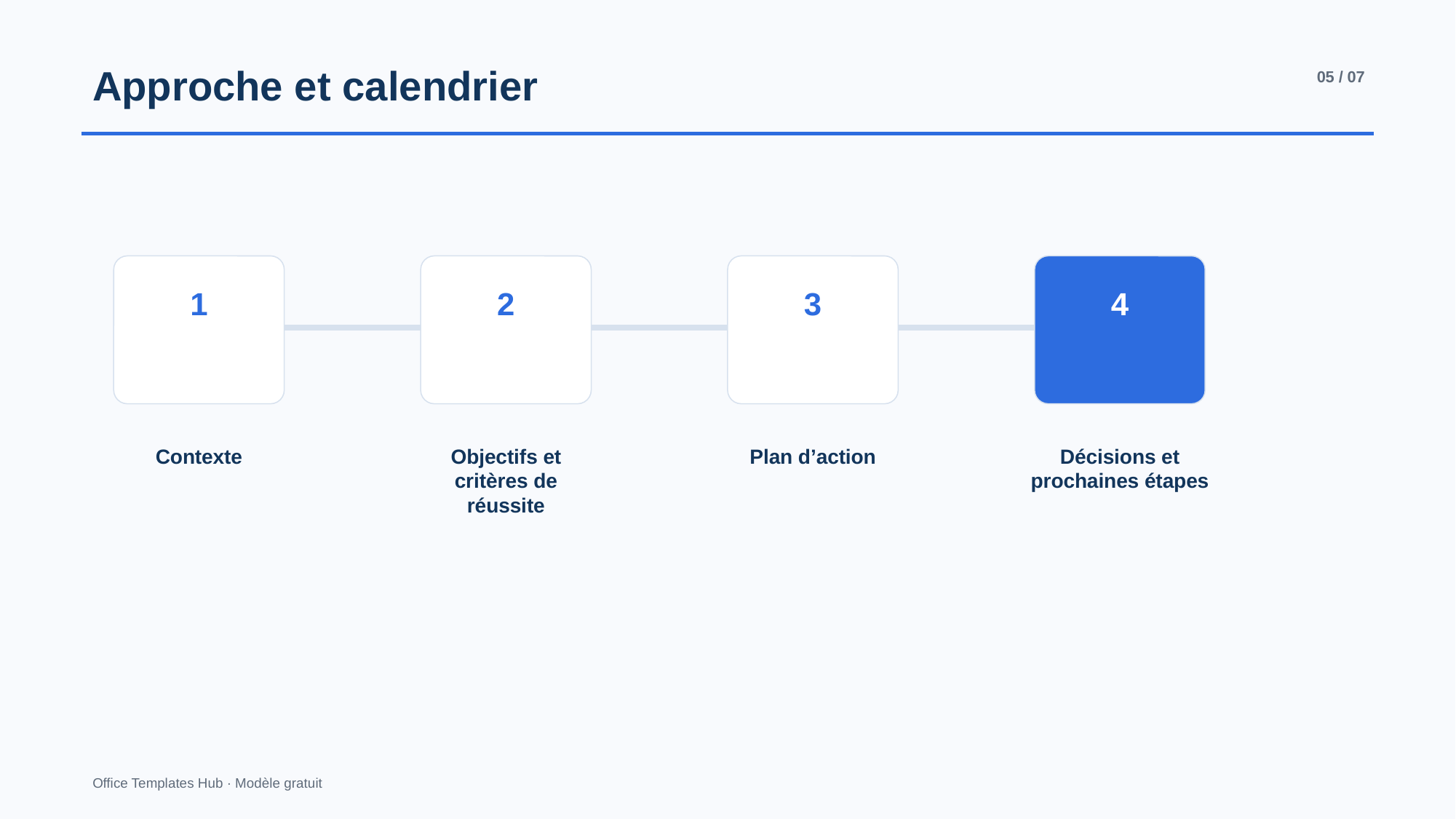

Approche et calendrier
05 / 07

1
2
3
4

Contexte
Objectifs et critères de réussite
Plan d’action
Décisions et prochaines étapes
Office Templates Hub · Modèle gratuit